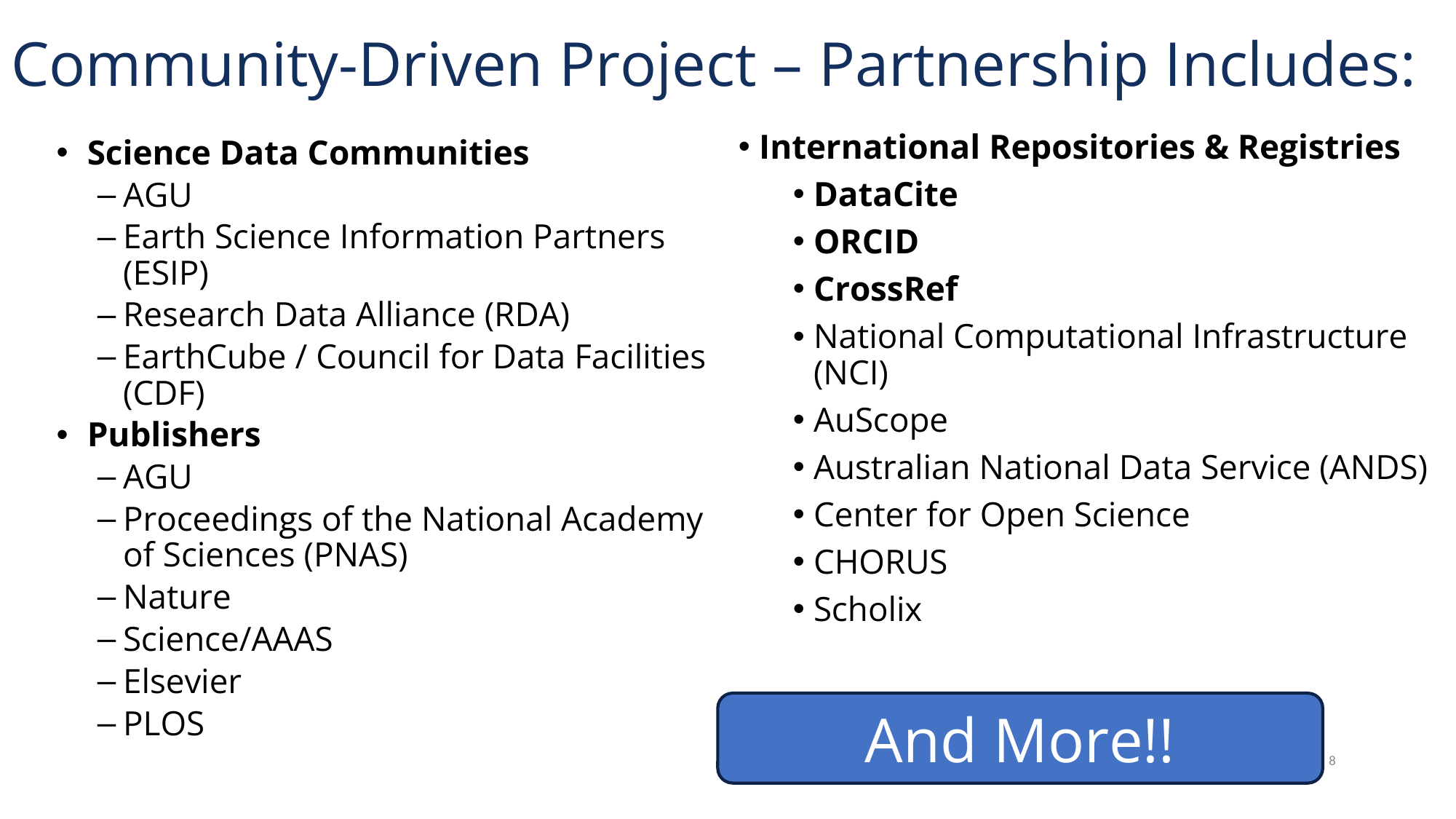

# Community-Driven Project – Partnership Includes:
International Repositories & Registries
DataCite
ORCID
CrossRef
National Computational Infrastructure (NCI)
AuScope
Australian National Data Service (ANDS)
Center for Open Science
CHORUS
Scholix
Science Data Communities
AGU
Earth Science Information Partners (ESIP)
Research Data Alliance (RDA)
EarthCube / Council for Data Facilities (CDF)
Publishers
AGU
Proceedings of the National Academy of Sciences (PNAS)
Nature
Science/AAAS
Elsevier
PLOS
And More!!
8